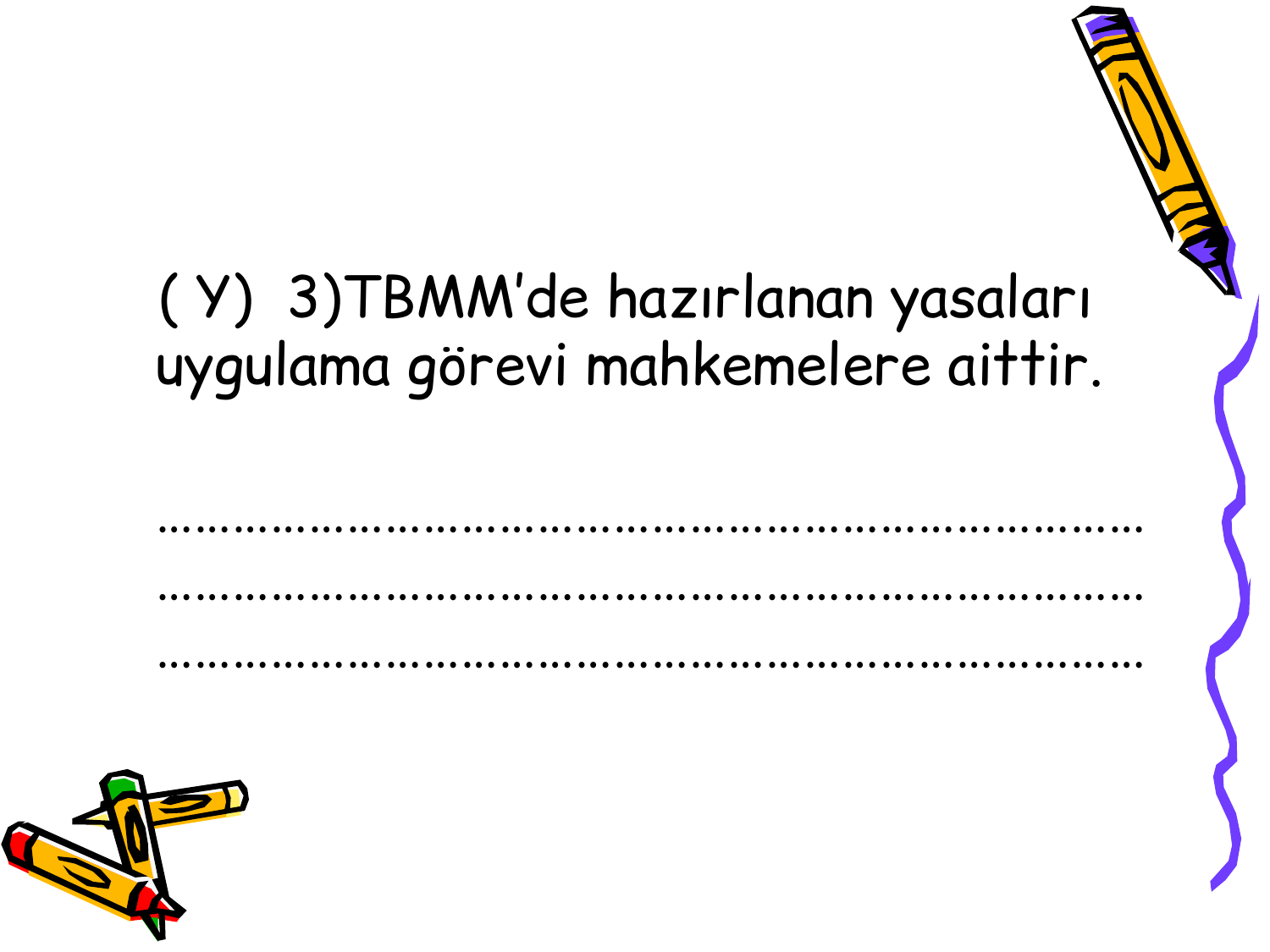

( Y)  3)TBMM’de hazırlanan yasaları uygulama görevi mahkemelere aittir.
 ………………………………………………………………………………………………………………………………………………………………………………………………………………